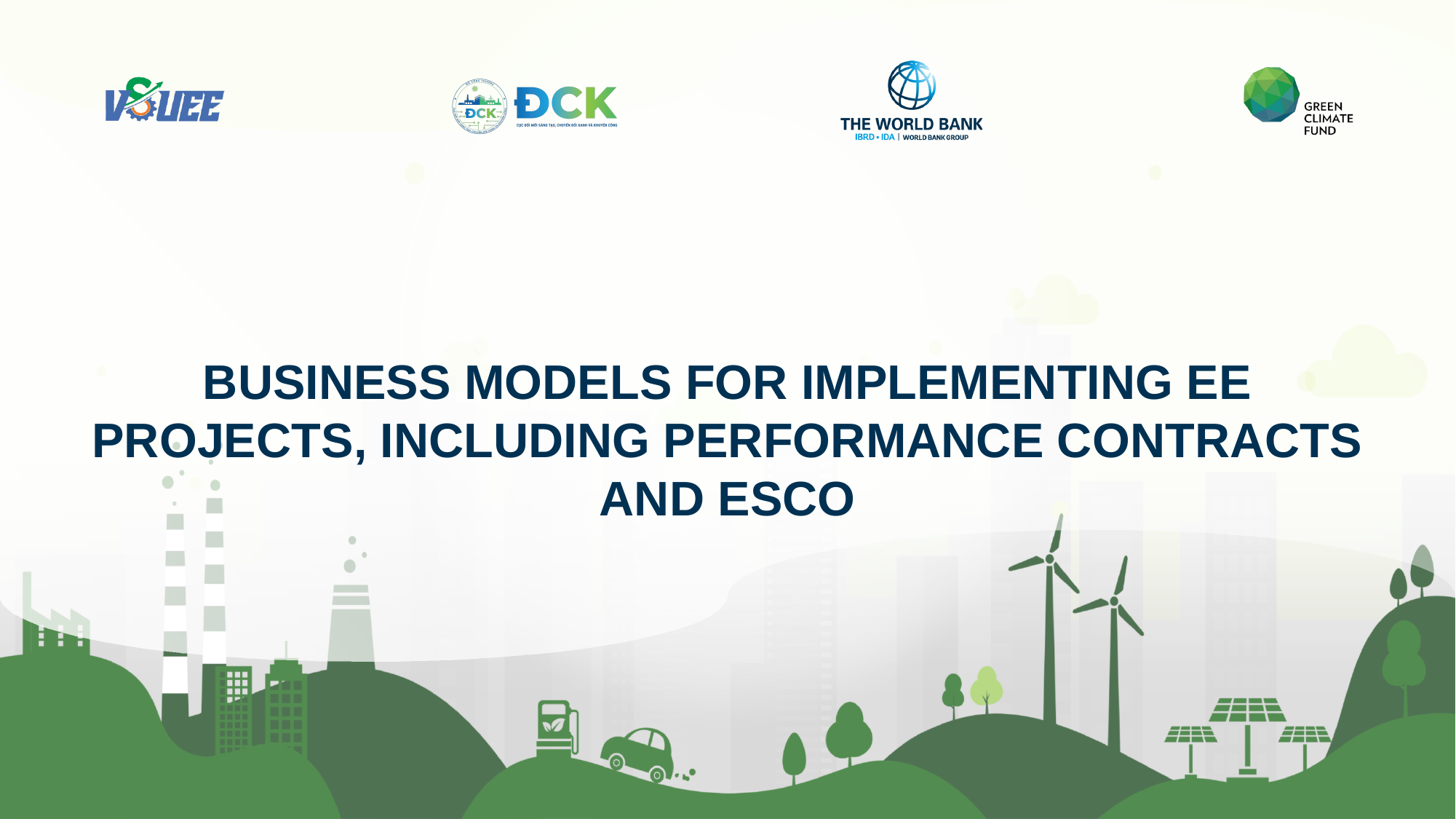

BUSINESS MODELS FOR IMPLEMENTING EE PROJECTS, INCLUDING PERFORMANCE CONTRACTS AND ESCO